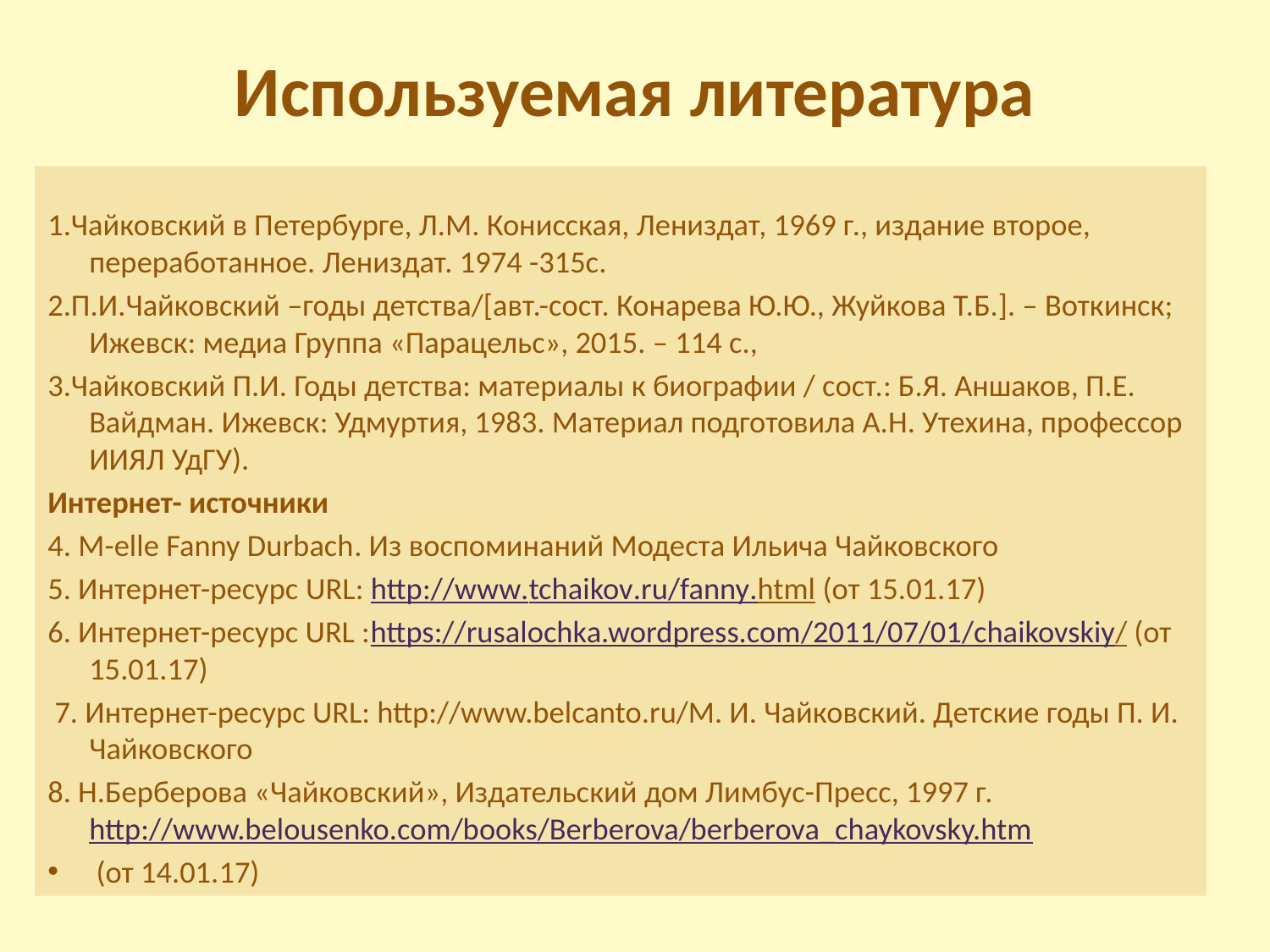

# Используемая литература

1.Чайковский в Петербурге, Л.М. Конисская, Лениздат, 1969 г., издание второе, переработанное. Лениздат. 1974 -315с.
2.П.И.Чайковский –годы детства/[авт.-сост. Конарева Ю.Ю., Жуйкова Т.Б.]. – Воткинск; Ижевск: медиа Группа «Парацельс», 2015. – 114 с.,
3.Чайковский П.И. Годы детства: материалы к биографии / сост.: Б.Я. Аншаков, П.Е. Вайдман. Ижевск: Удмуртия, 1983. Материал подготовила А.Н. Утехина, профессор ИИЯЛ УдГУ).
Интернет- источники
4. M-elle Fanny Durbach. Из воспоминаний Модеста Ильича Чайковского
5. Интернет-ресурс URL: http://www.tchaikov.ru/fanny.html (от 15.01.17)
6. Интернет-ресурс URL :https://rusalochka.wordpress.com/2011/07/01/chaikovskiy/ (от 15.01.17)
 7. Интернет-ресурс URL: http://www.belcanto.ru/М. И. Чайковский. Детские годы П. И. Чайковского
8. Н.Берберова «Чайковский», Издательский дом Лимбус-Пресс, 1997 г. http://www.belousenko.com/books/Berberova/berberova_chaykovsky.htm
 (от 14.01.17)